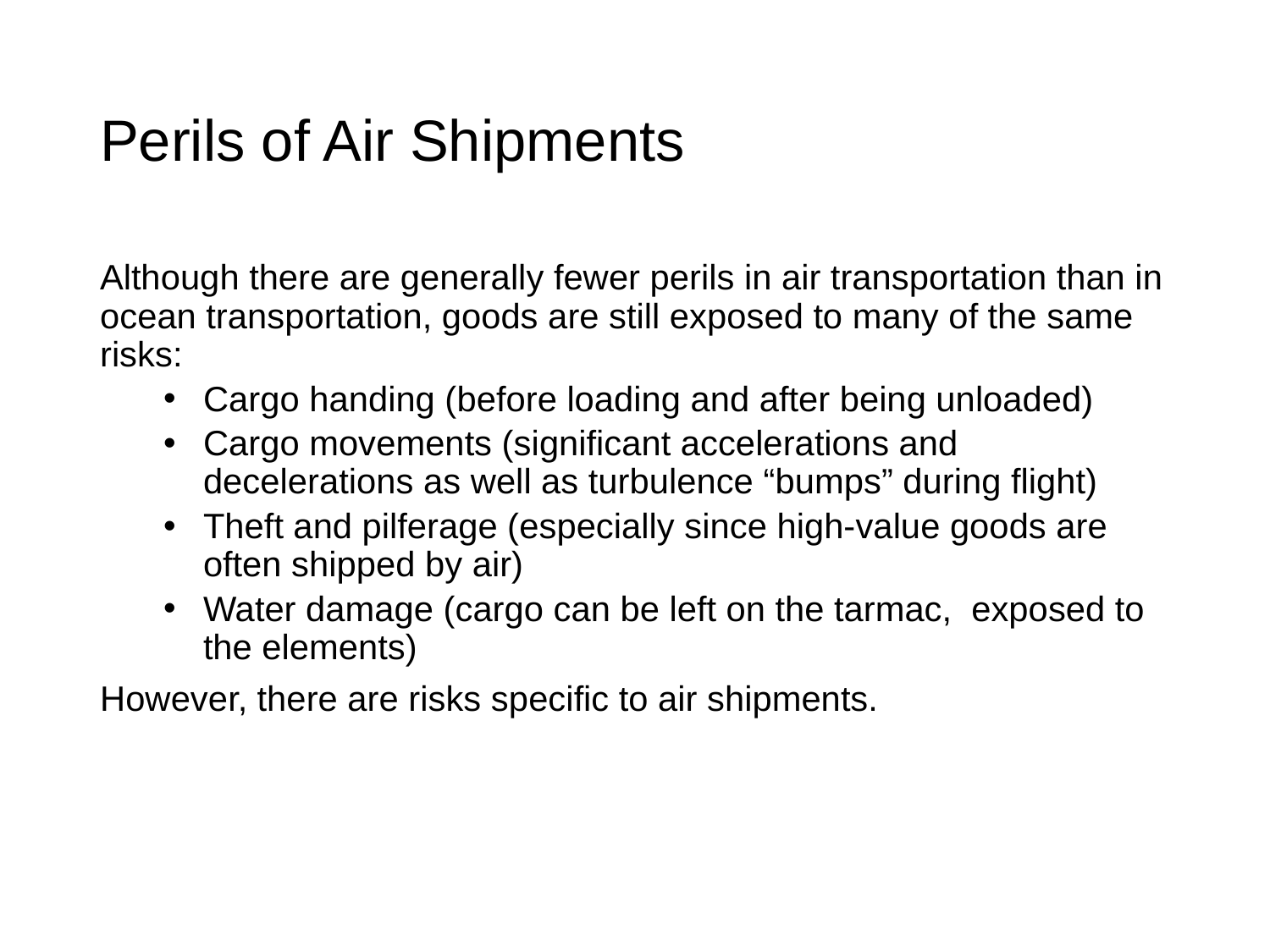

# Perils of Air Shipments
Although there are generally fewer perils in air transportation than in ocean transportation, goods are still exposed to many of the same risks:
Cargo handing (before loading and after being unloaded)
Cargo movements (significant accelerations and decelerations as well as turbulence “bumps” during flight)
Theft and pilferage (especially since high-value goods are often shipped by air)
Water damage (cargo can be left on the tarmac,  exposed to the elements)
However, there are risks specific to air shipments.